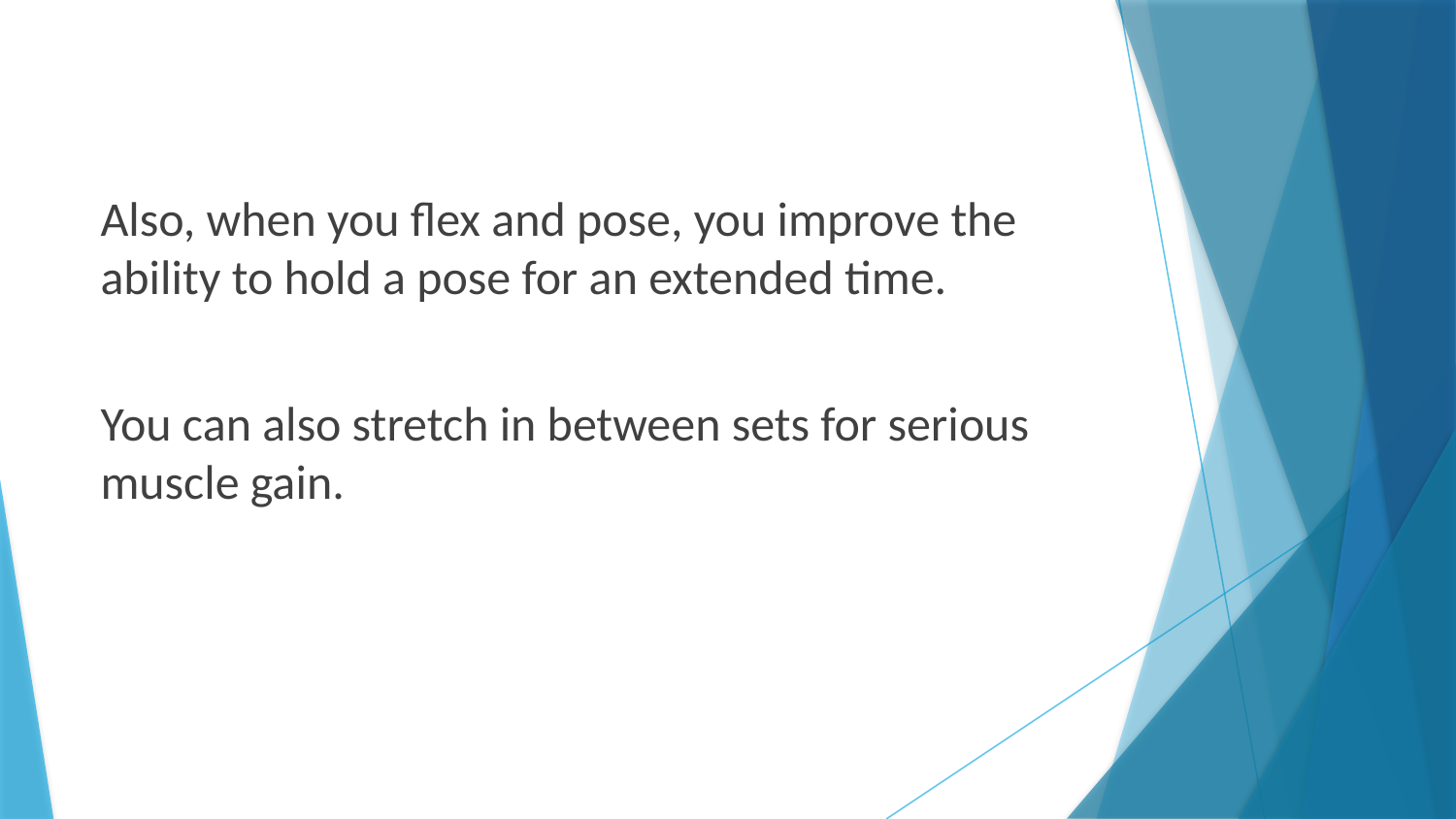

Also, when you flex and pose, you improve the ability to hold a pose for an extended time.

You can also stretch in between sets for serious muscle gain.